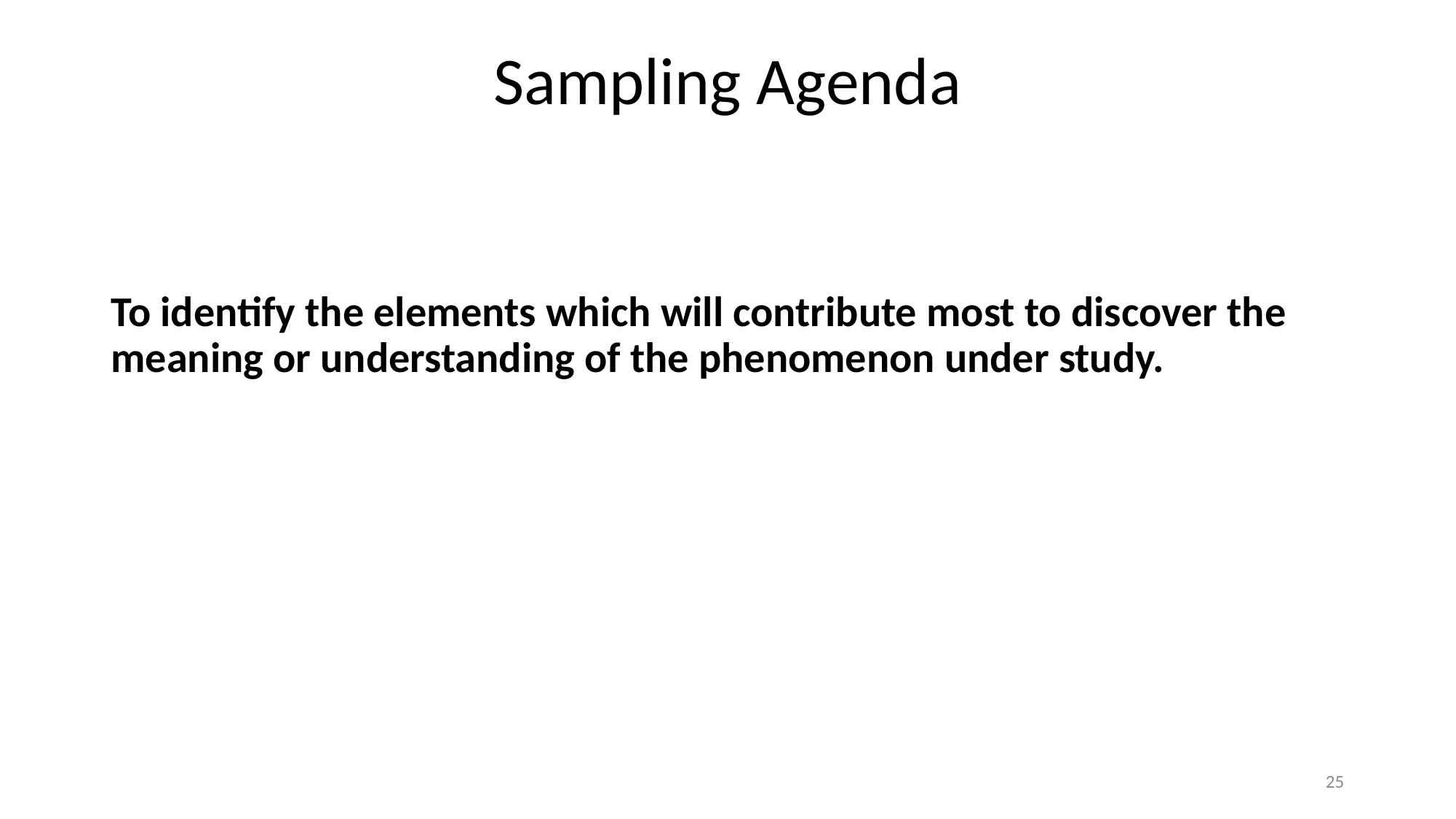

# Sampling Agenda

To identify the elements which will contribute most to discover the meaning or understanding of the phenomenon under study.
25